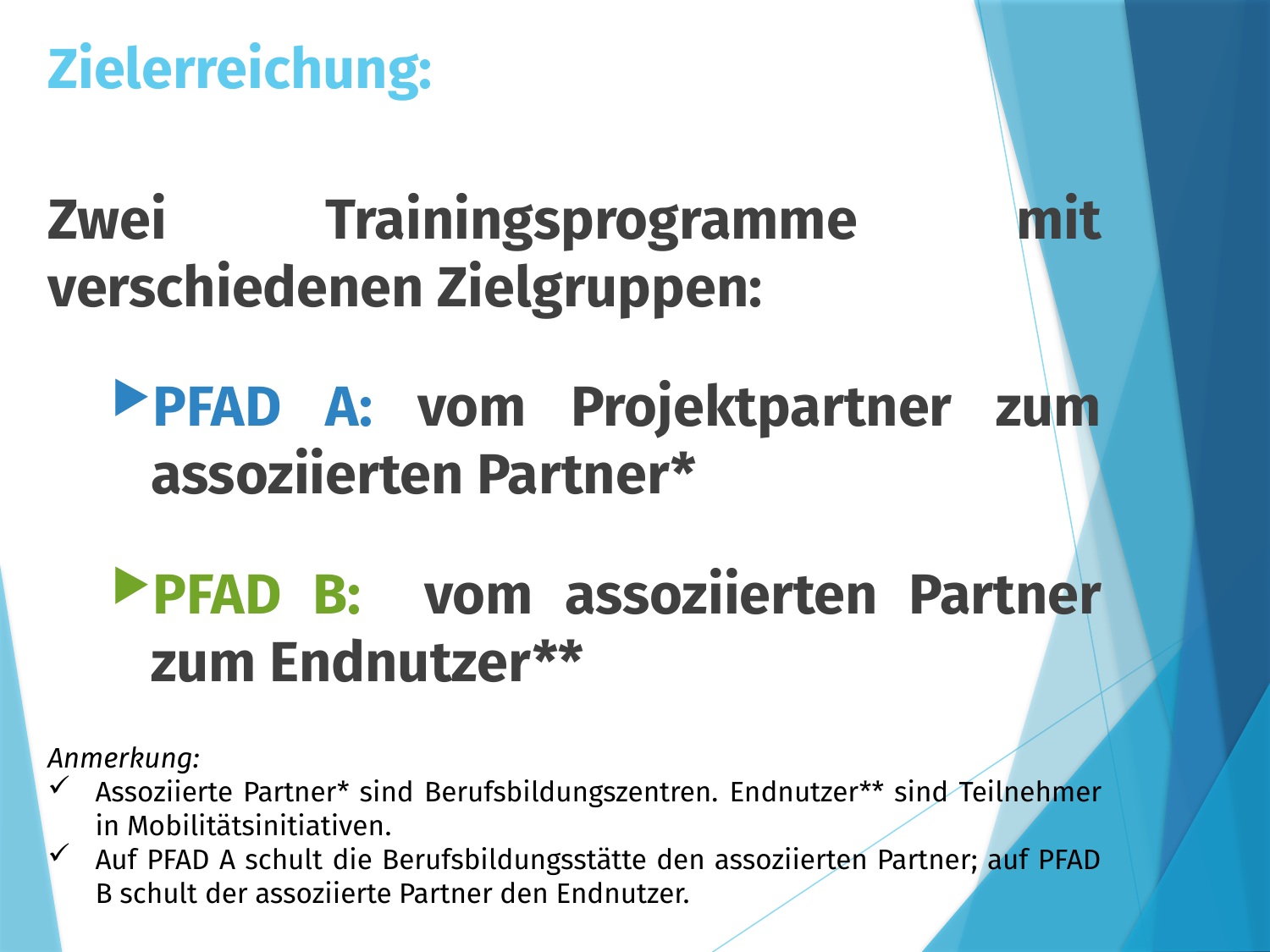

Zielerreichung:
Zwei Trainingsprogramme mit verschiedenen Zielgruppen:

PFAD A: vom Projektpartner zum assoziierten Partner*

PFAD B:  vom assoziierten Partner zum Endnutzer**

Anmerkung:
Assoziierte Partner* sind Berufsbildungszentren. Endnutzer** sind Teilnehmer in Mobilitätsinitiativen.
Auf PFAD A schult die Berufsbildungsstätte den assoziierten Partner; auf PFAD B schult der assoziierte Partner den Endnutzer.